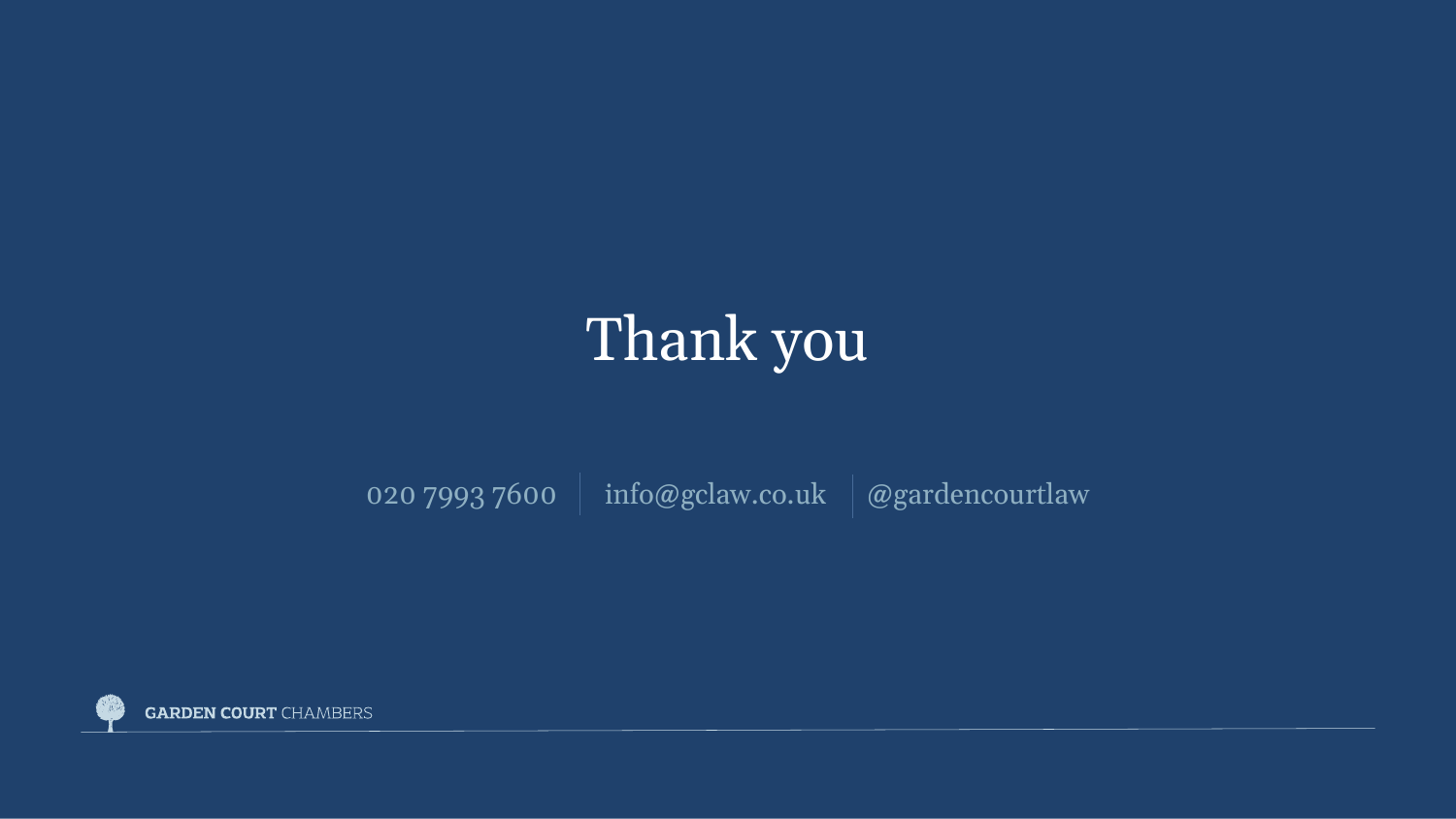

Thank you

020 7993 7600       info@gclaw.co.uk      @gardencourtlaw